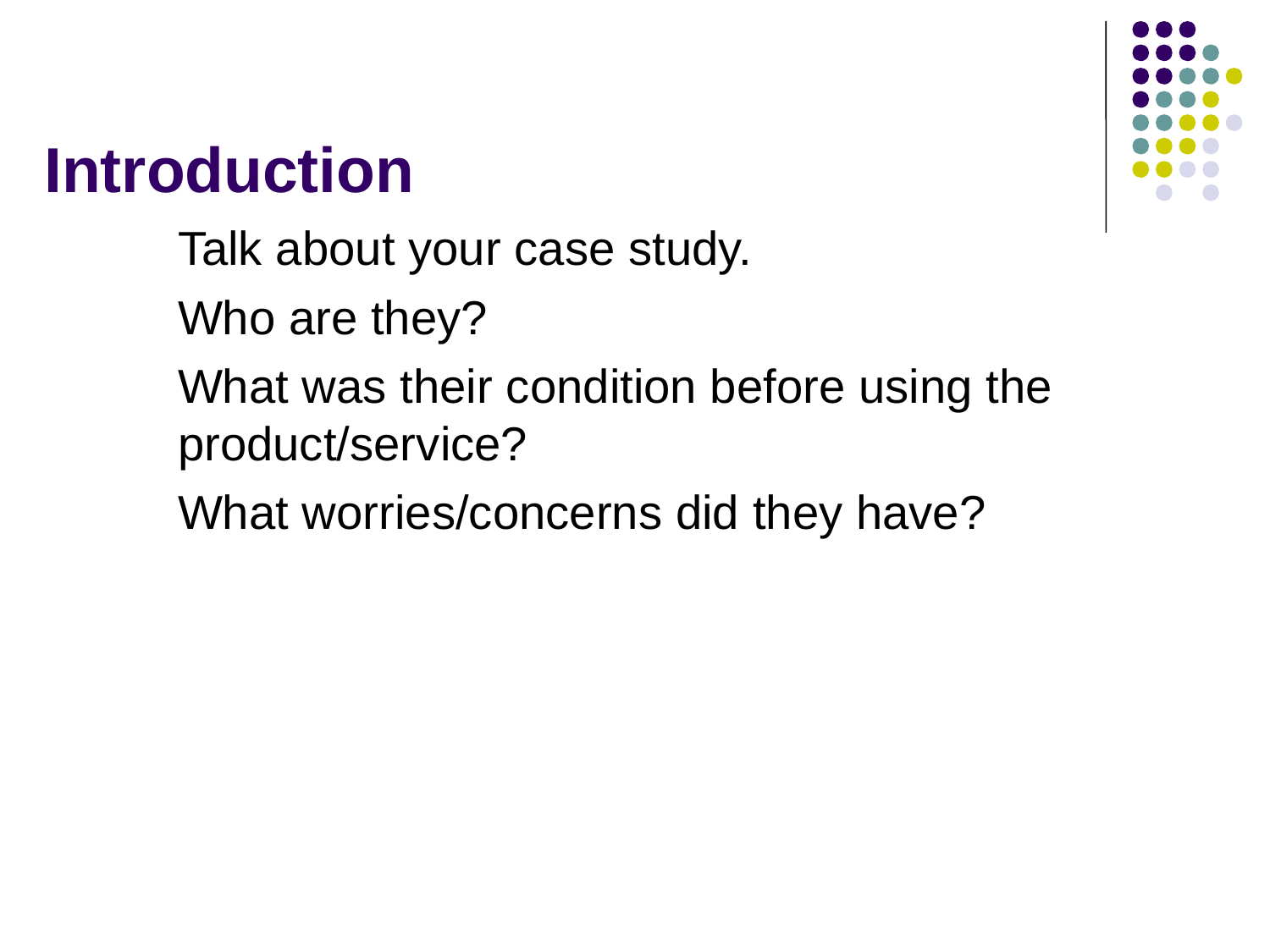

# Introduction
Talk about your case study.
Who are they?
What was their condition before using the product/service?
What worries/concerns did they have?